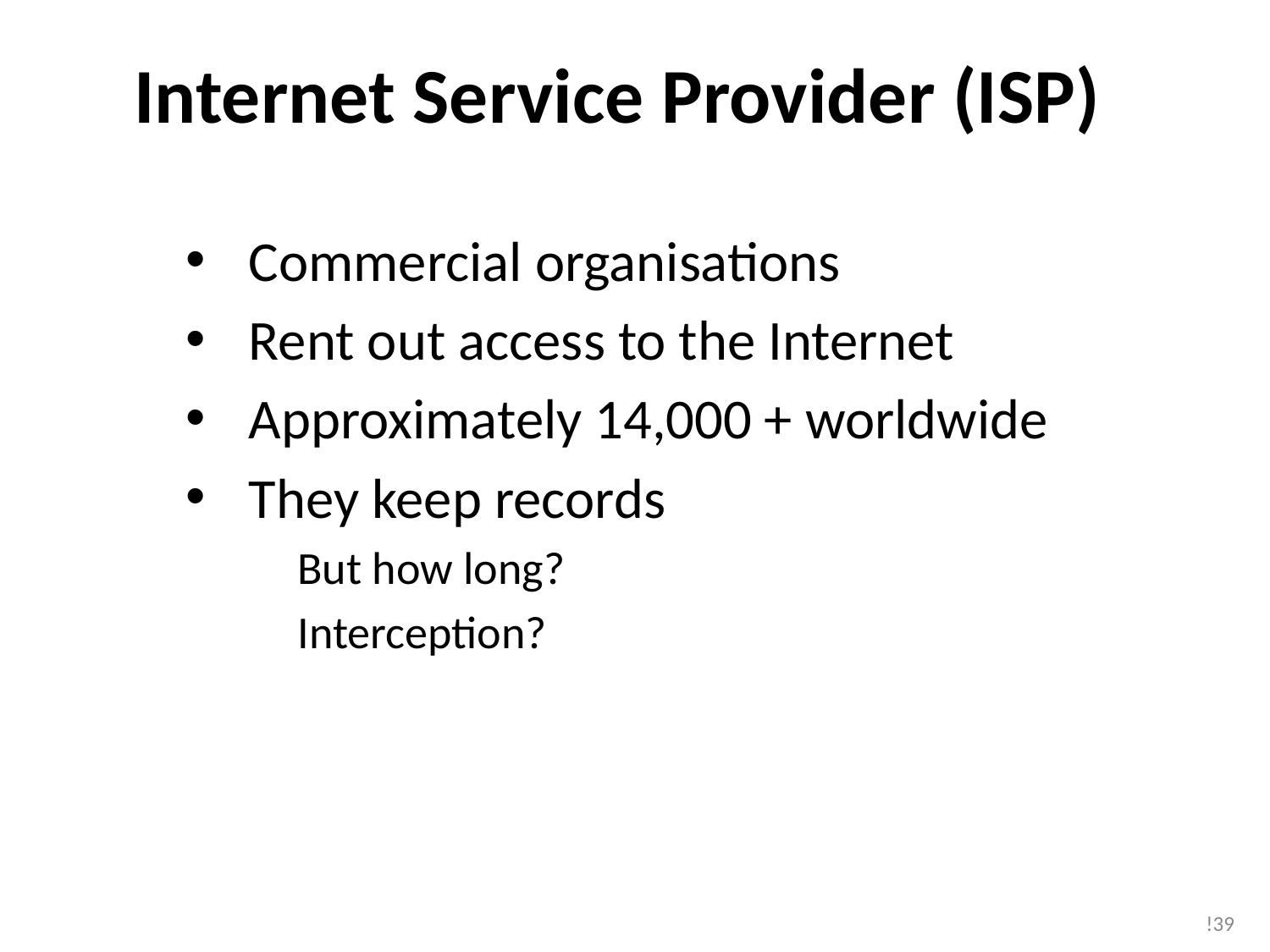

# Internet Service Provider (ISP)
Commercial organisations
Rent out access to the Internet
Approximately 14,000 + worldwide
They keep records
But how long?
Interception?
!39